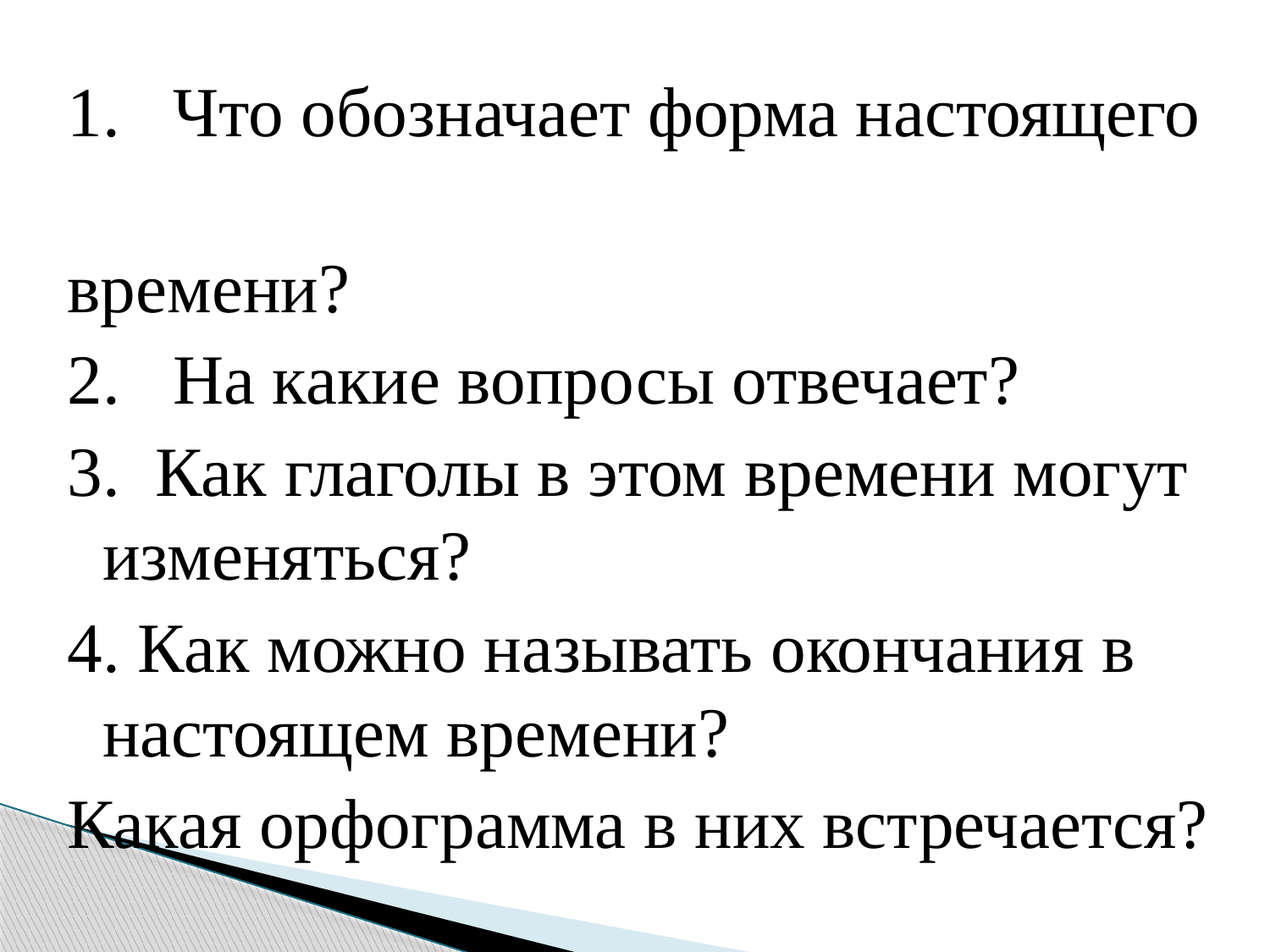

1.   Что обозначает форма настоящего
времени?
2.   На какие вопросы отвечает?
3.  Как глаголы в этом времени могут изменяться?
4. Как можно называть окончания в настоящем времени?
Какая орфограмма в них встречается?